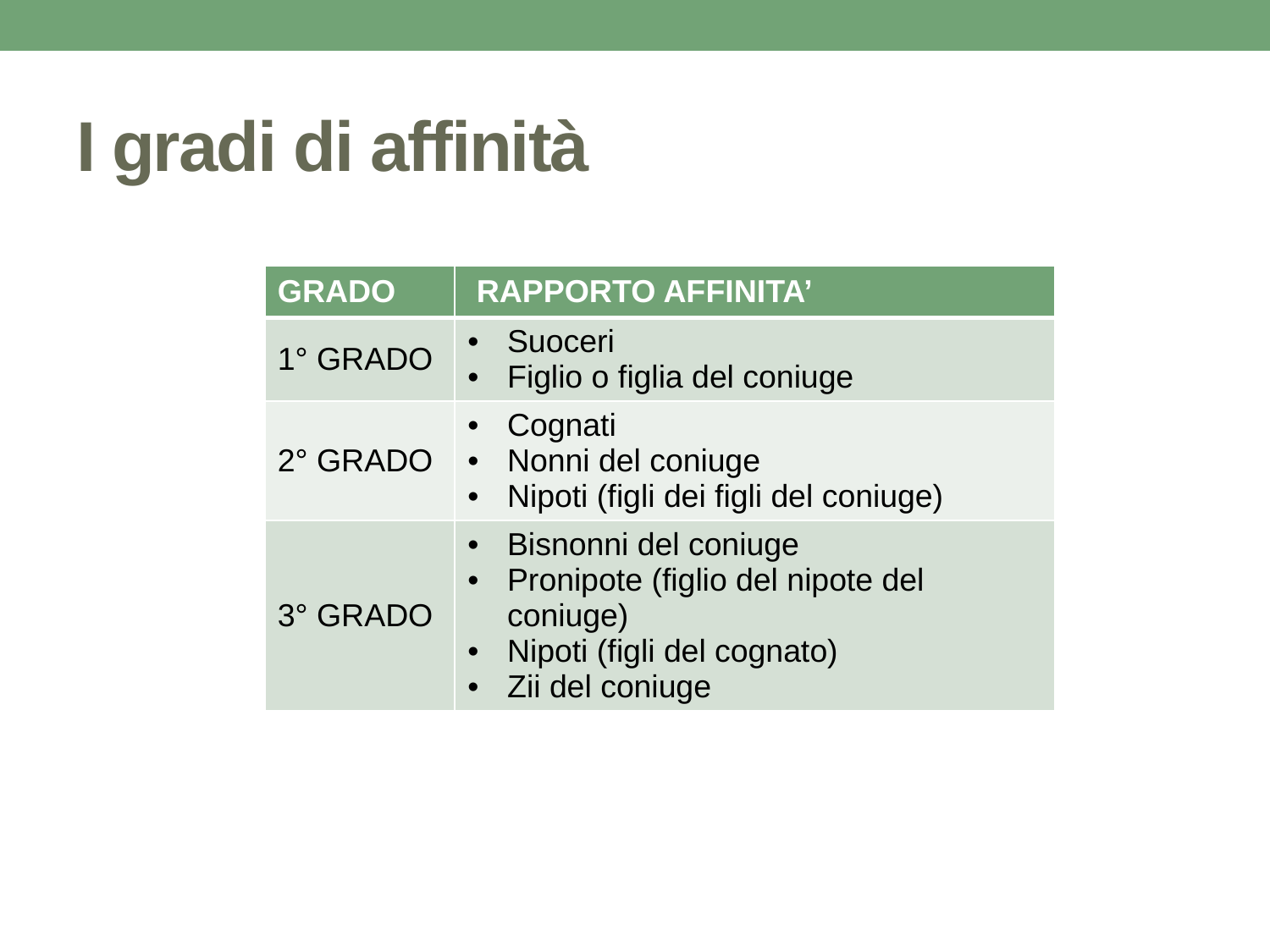

# I gradi di affinità
| GRADO | RAPPORTO AFFINITA’ |
| --- | --- |
| 1° GRADO | Suoceri Figlio o figlia del coniuge |
| 2° GRADO | Cognati Nonni del coniuge Nipoti (figli dei figli del coniuge) |
| 3° GRADO | Bisnonni del coniuge Pronipote (figlio del nipote del coniuge) Nipoti (figli del cognato) Zii del coniuge |